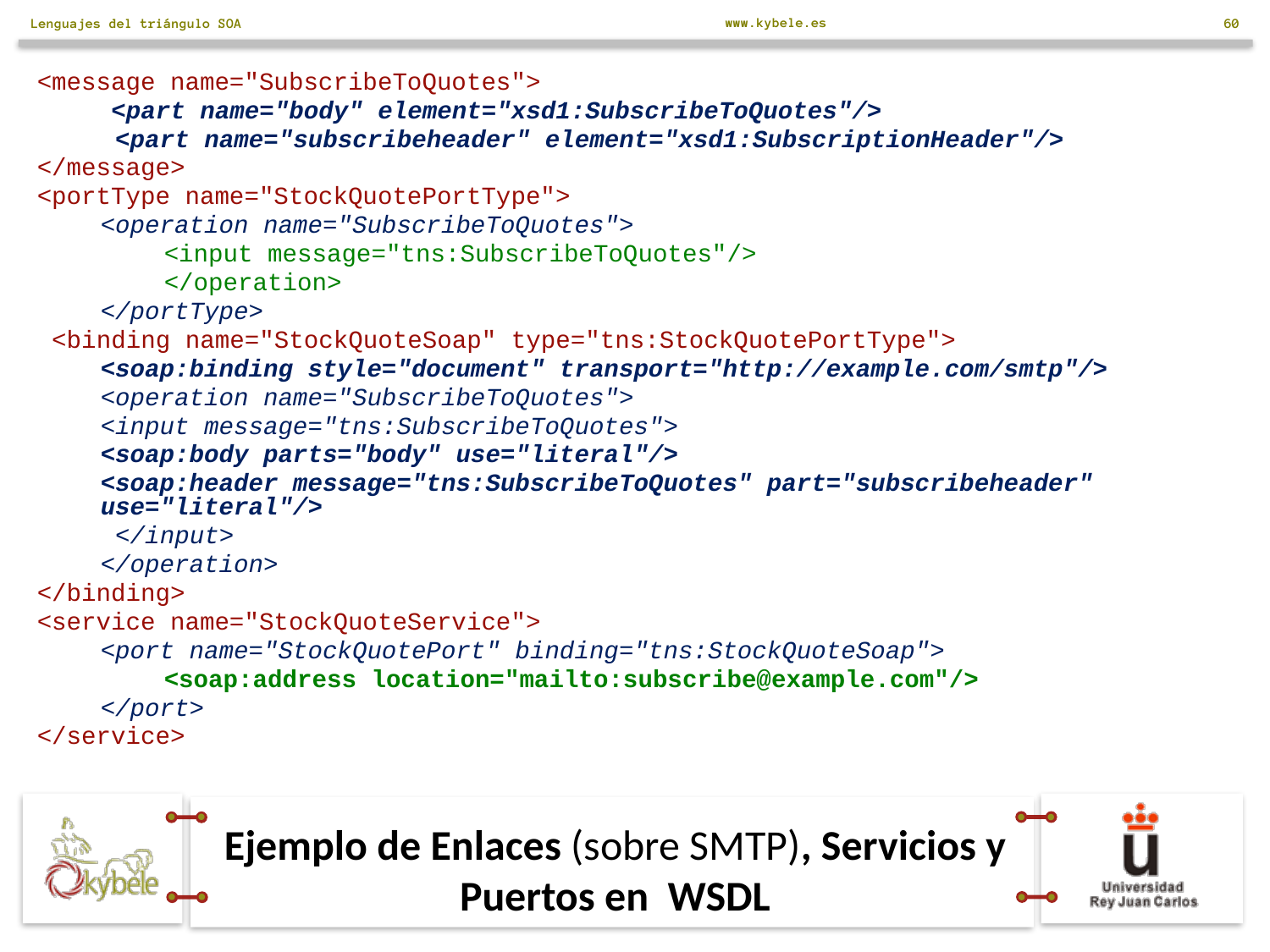

Lenguajes del triángulo SOA
60
<message name="SubscribeToQuotes">
     <part name="body" element="xsd1:SubscribeToQuotes"/>
 <part name="subscribeheader" element="xsd1:SubscriptionHeader"/>
</message>
<portType name="StockQuotePortType">
<operation name="SubscribeToQuotes">
<input message="tns:SubscribeToQuotes"/>
</operation>
</portType>
 <binding name="StockQuoteSoap" type="tns:StockQuotePortType">
<soap:binding style="document" transport="http://example.com/smtp"/>
<operation name="SubscribeToQuotes">
<input message="tns:SubscribeToQuotes">
<soap:body parts="body" use="literal"/>
<soap:header message="tns:SubscribeToQuotes" part="subscribeheader" use="literal"/>
 </input>
</operation>
</binding>
<service name="StockQuoteService">
<port name="StockQuotePort" binding="tns:StockQuoteSoap">
<soap:address location="mailto:subscribe@example.com"/>
</port>
</service>
# Ejemplo de Enlaces (sobre SMTP), Servicios y Puertos en  WSDL